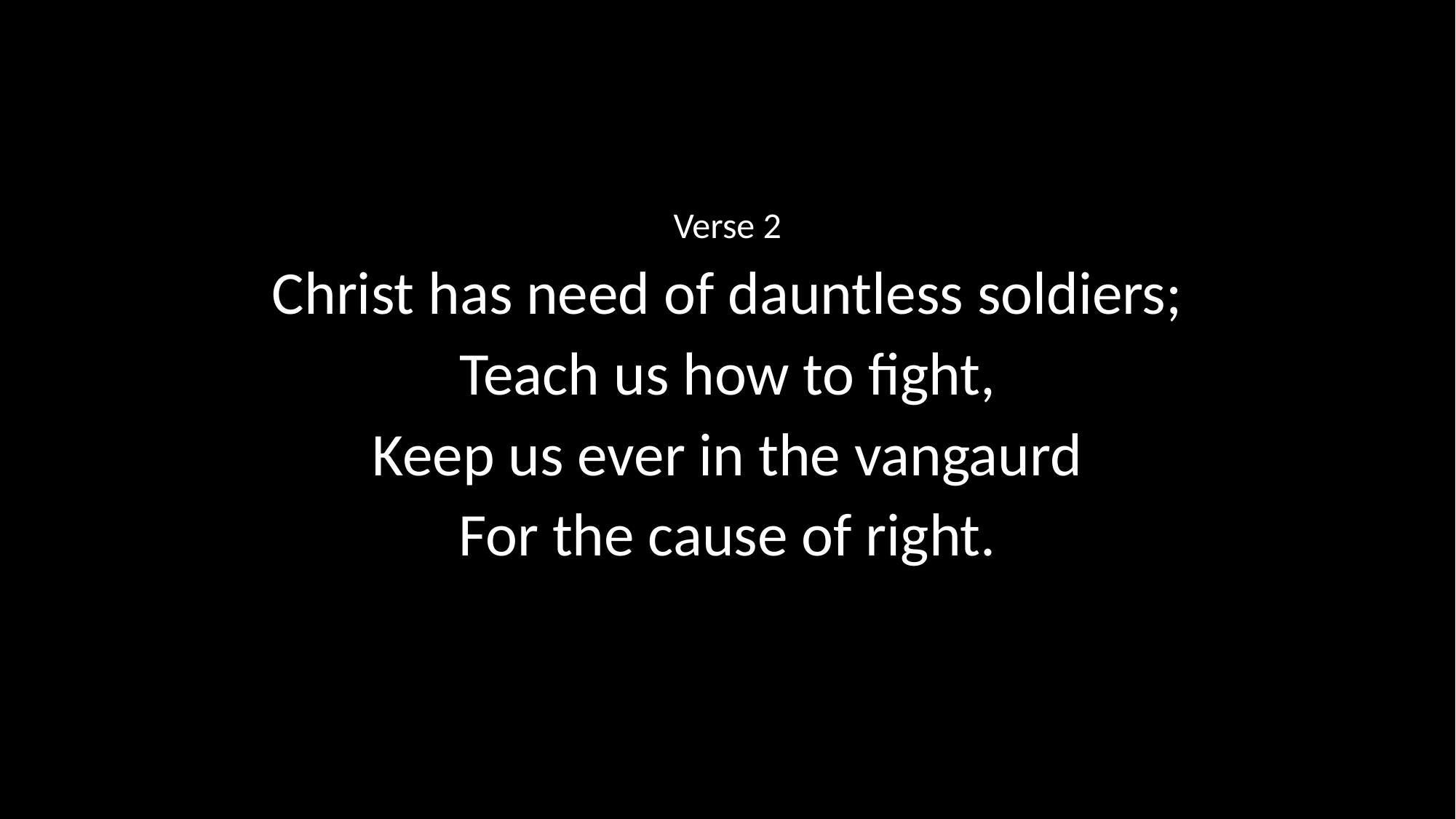

Verse 2
Christ has need of dauntless soldiers;
Teach us how to fight,
Keep us ever in the vangaurd
For the cause of right.